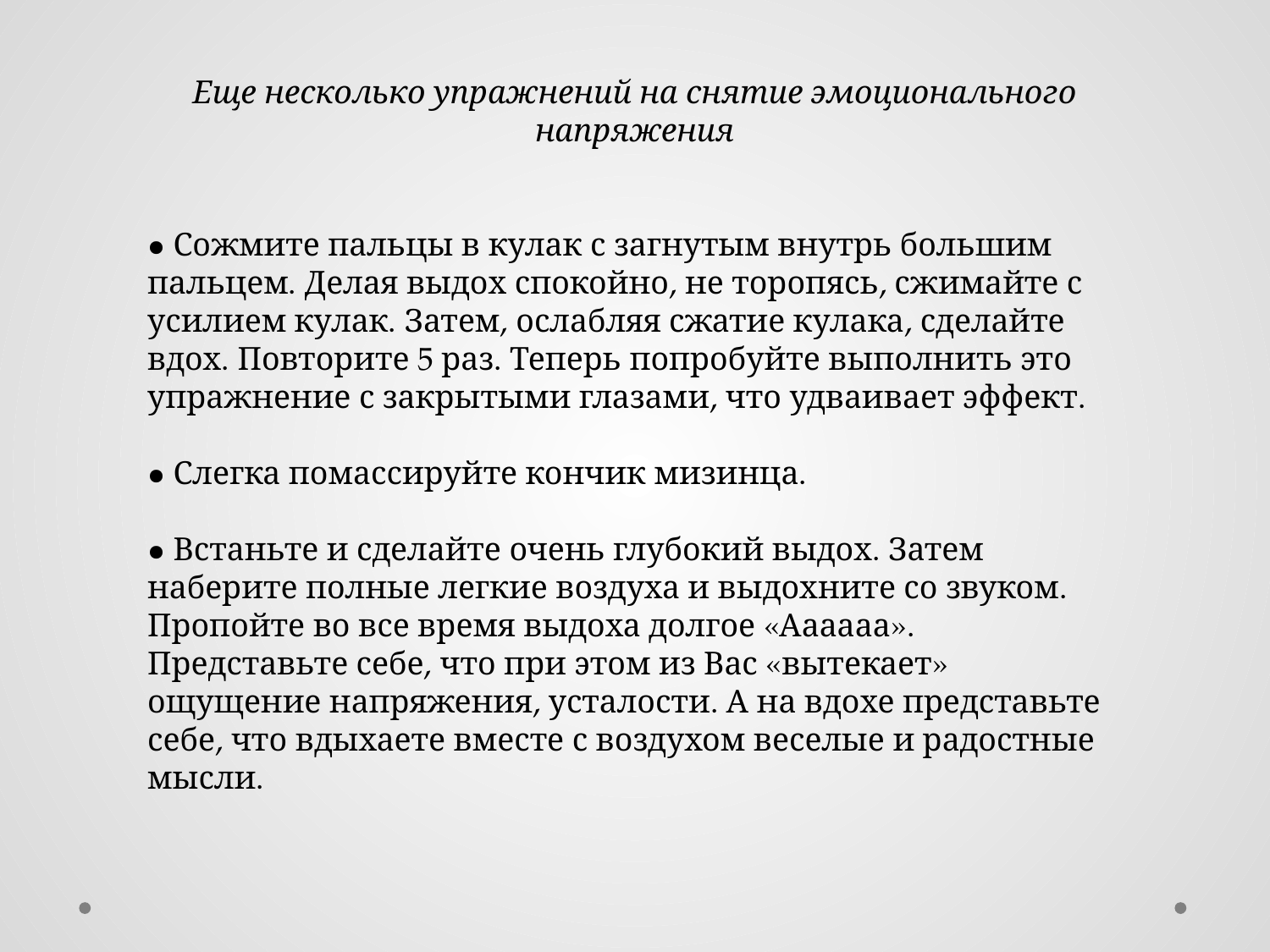

Еще несколько упражнений на снятие эмоционального напряжения

• Сожмите пальцы в кулак с загнутым внутрь большим пальцем. Делая выдох спокойно, не торопясь, сжимайте с усилием кулак. Затем, ослабляя сжатие кулака, сделайте вдох. Повторите 5 раз. Теперь попробуйте выполнить это упражнение с закрытыми глазами, что удваивает эффект.
• Слегка помассируйте кончик мизинца.
• Встаньте и сделайте очень глубокий выдох. Затем наберите полные легкие воздуха и выдохните со звуком. Пропойте во все время выдоха долгое «Аааааа». Представьте себе, что при этом из Вас «вытекает» ощущение напряжения, усталости. А на вдохе представьте себе, что вдыхаете вместе с воздухом веселые и радостные мысли.